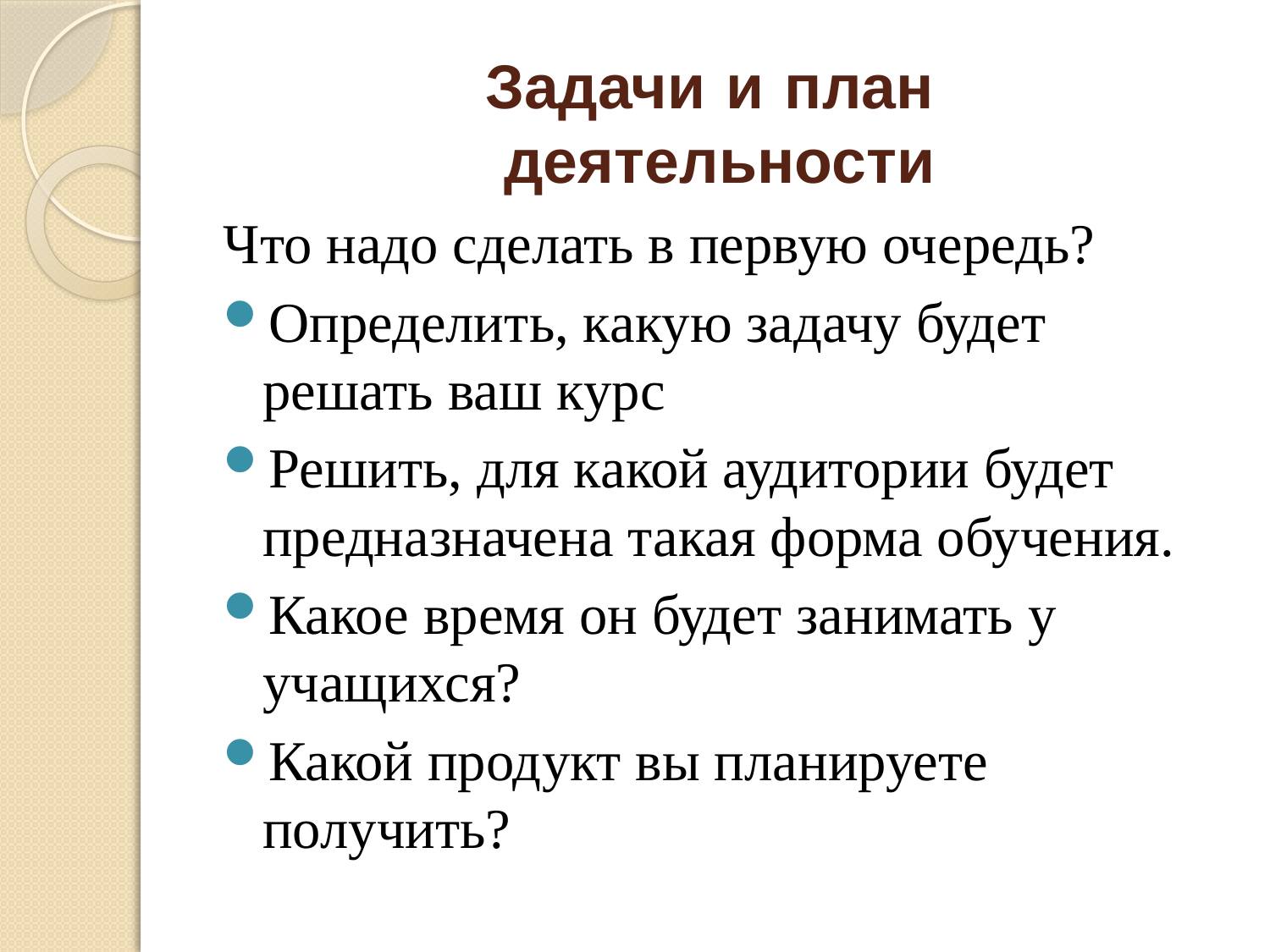

# Задачи и план деятельности
Что надо сделать в первую очередь?
Определить, какую задачу будет решать ваш курс
Решить, для какой аудитории будет предназначена такая форма обучения.
Какое время он будет занимать у учащихся?
Какой продукт вы планируете получить?